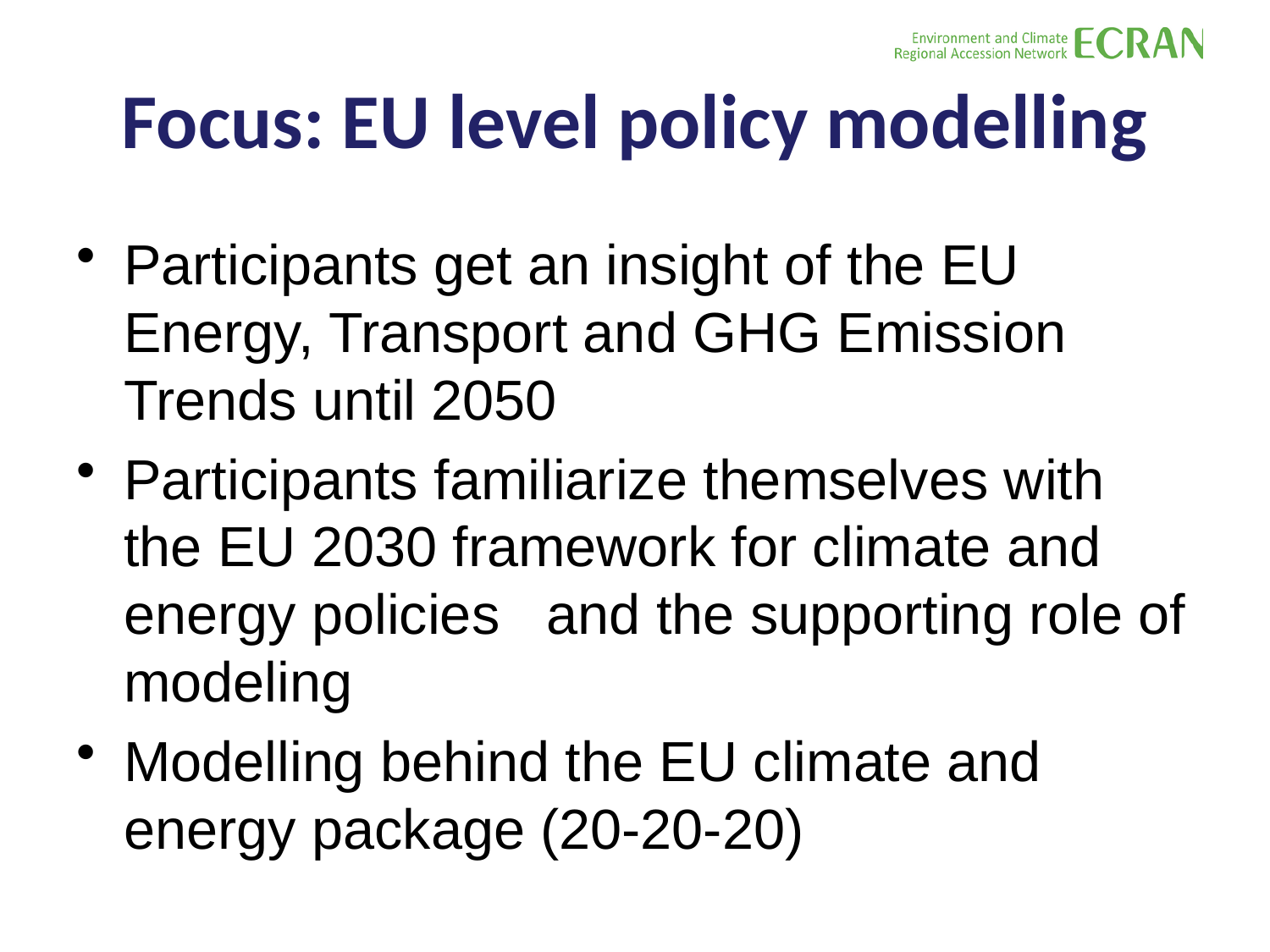

# Focus: EU level policy modelling
Participants get an insight of the EU Energy, Transport and GHG Emission Trends until 2050
Participants familiarize themselves with the EU 2030 framework for climate and energy policies   and the supporting role of modeling
Modelling behind the EU climate and energy package (20-20-20)